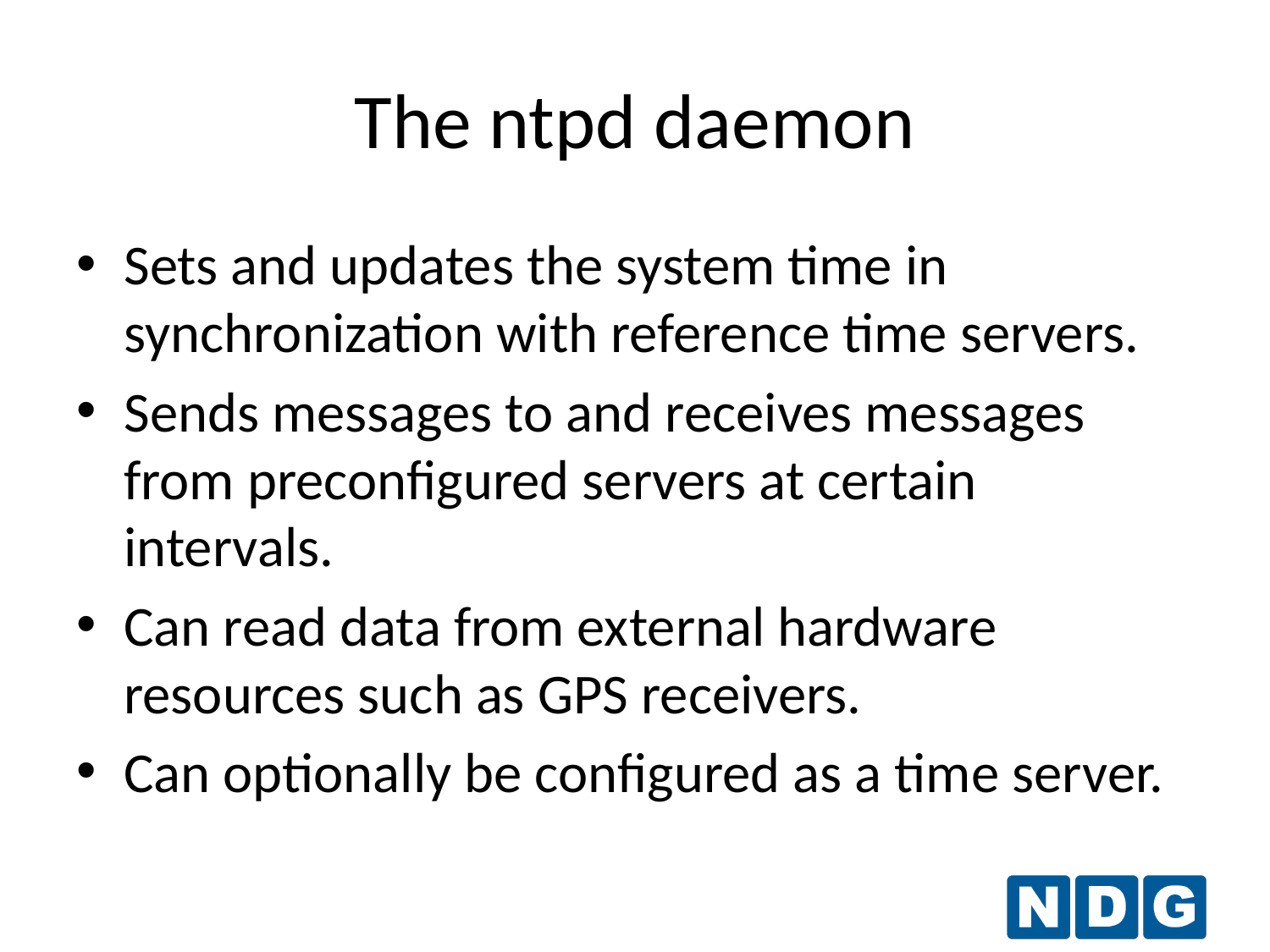

The ntpd daemon
Sets and updates the system time in synchronization with reference time servers.
Sends messages to and receives messages from preconfigured servers at certain intervals.
Can read data from external hardware resources such as GPS receivers.
Can optionally be configured as a time server.